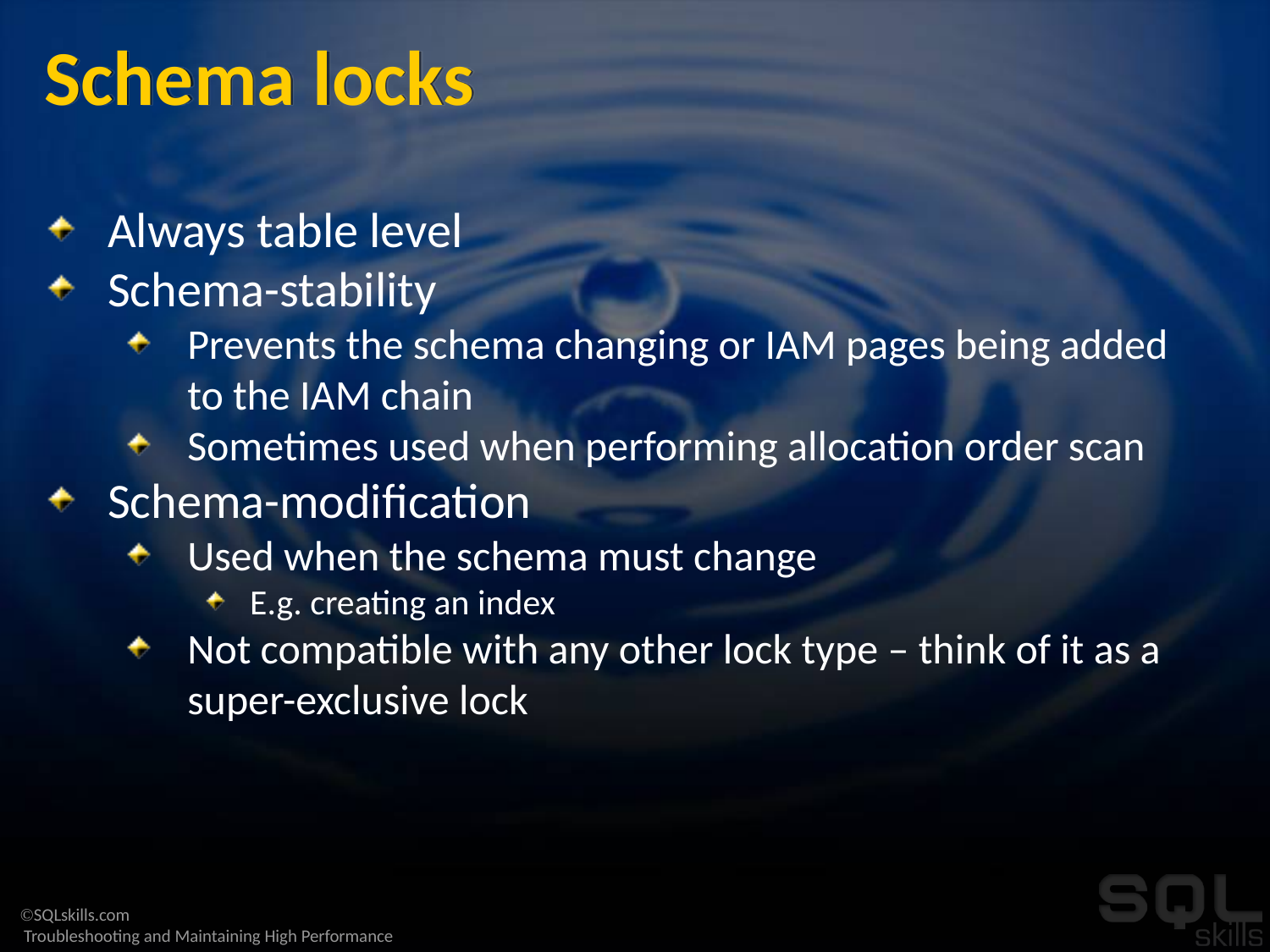

# Schema locks
Always table level
Schema-stability
Prevents the schema changing or IAM pages being added to the IAM chain
Sometimes used when performing allocation order scan
Schema-modification
Used when the schema must change
E.g. creating an index
Not compatible with any other lock type – think of it as a super-exclusive lock